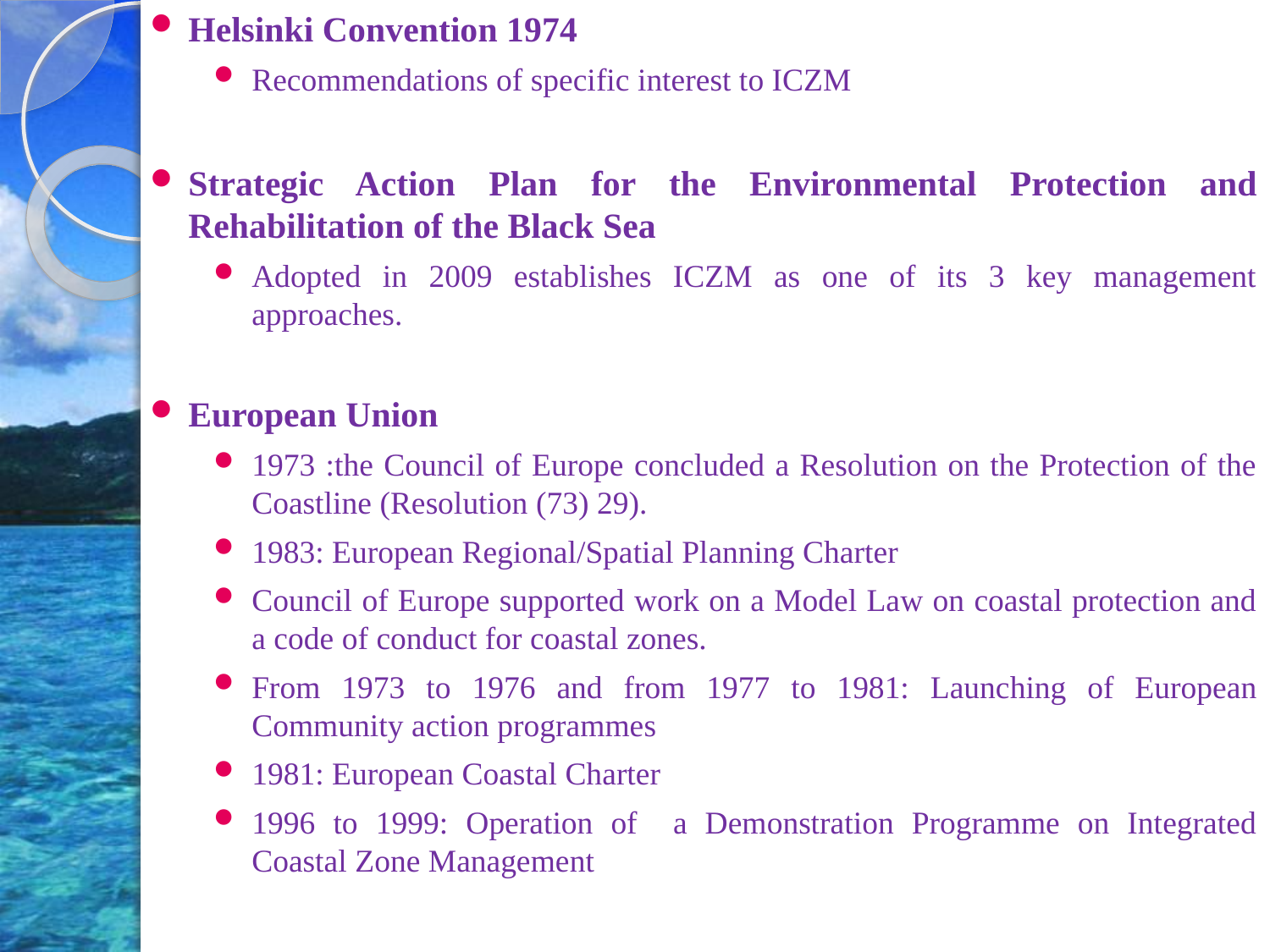

Helsinki Convention 1974
Recommendations of specific interest to ICZM

Strategic Action Plan for the Environmental Protection and Rehabilitation of the Black Sea
Adopted in 2009 establishes ICZM as one of its 3 key management approaches.

European Union
1973 :the Council of Europe concluded a Resolution on the Protection of the Coastline (Resolution (73) 29).
1983: European Regional/Spatial Planning Charter
Council of Europe supported work on a Model Law on coastal protection and a code of conduct for coastal zones.
From 1973 to 1976 and from 1977 to 1981: Launching of European Community action programmes
1981: European Coastal Charter
1996 to 1999: Operation of  a Demonstration Programme on Integrated Coastal Zone Management